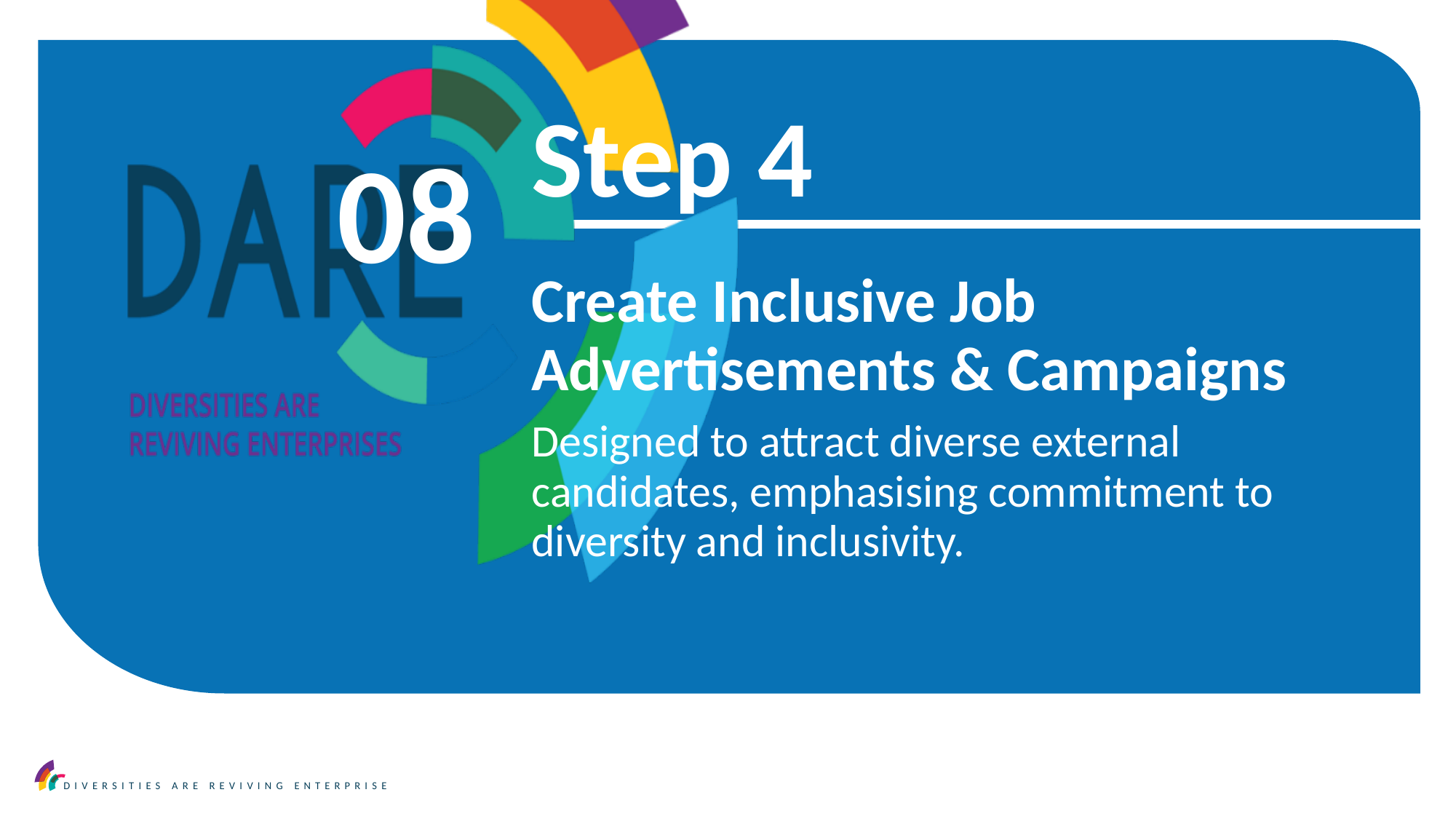

Step 4
08
Create Inclusive Job Advertisements & Campaigns
Designed to attract diverse external candidates, emphasising commitment to diversity and inclusivity.